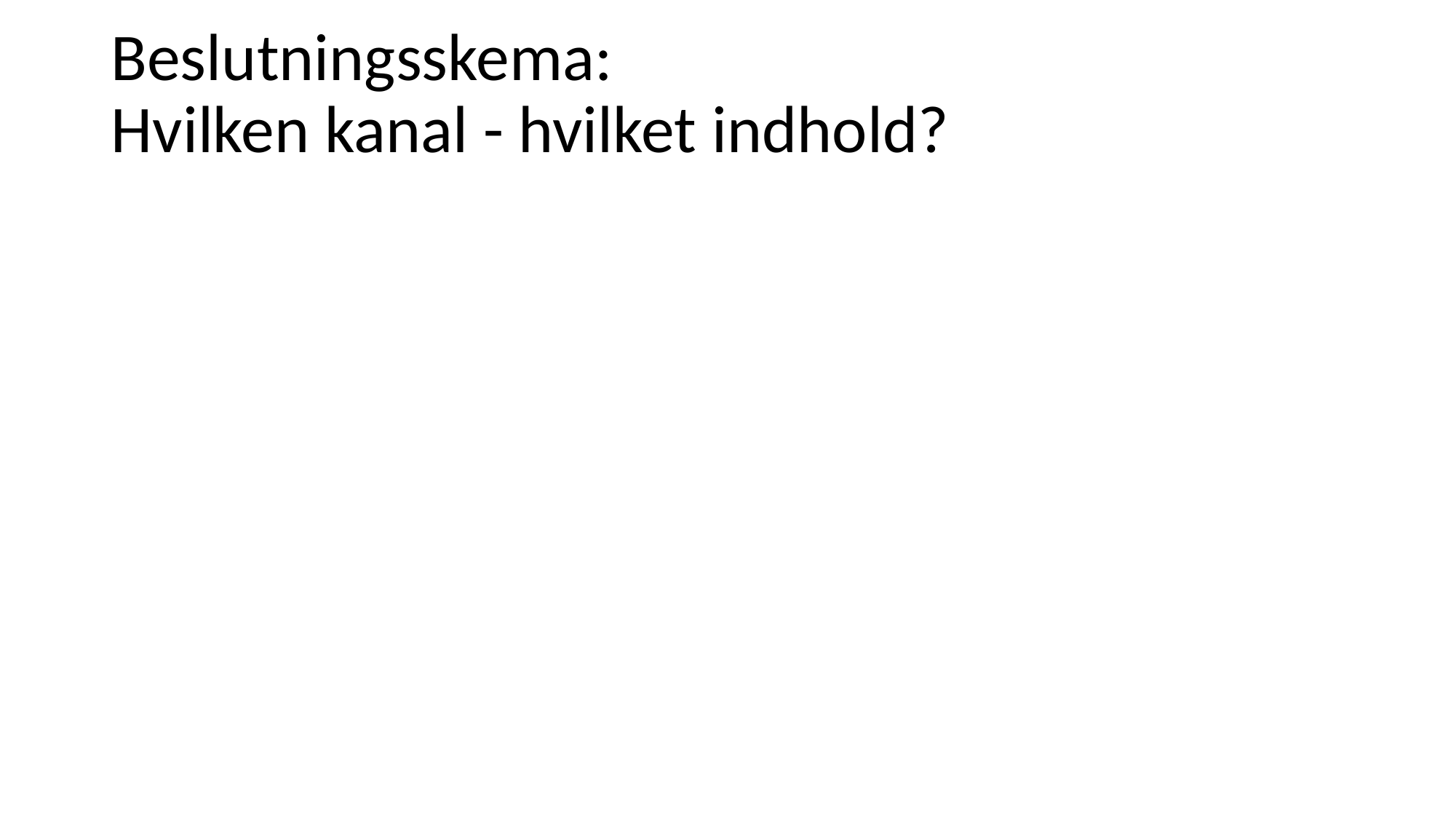

# Beslutningsskema: Hvilken kanal - hvilket indhold?